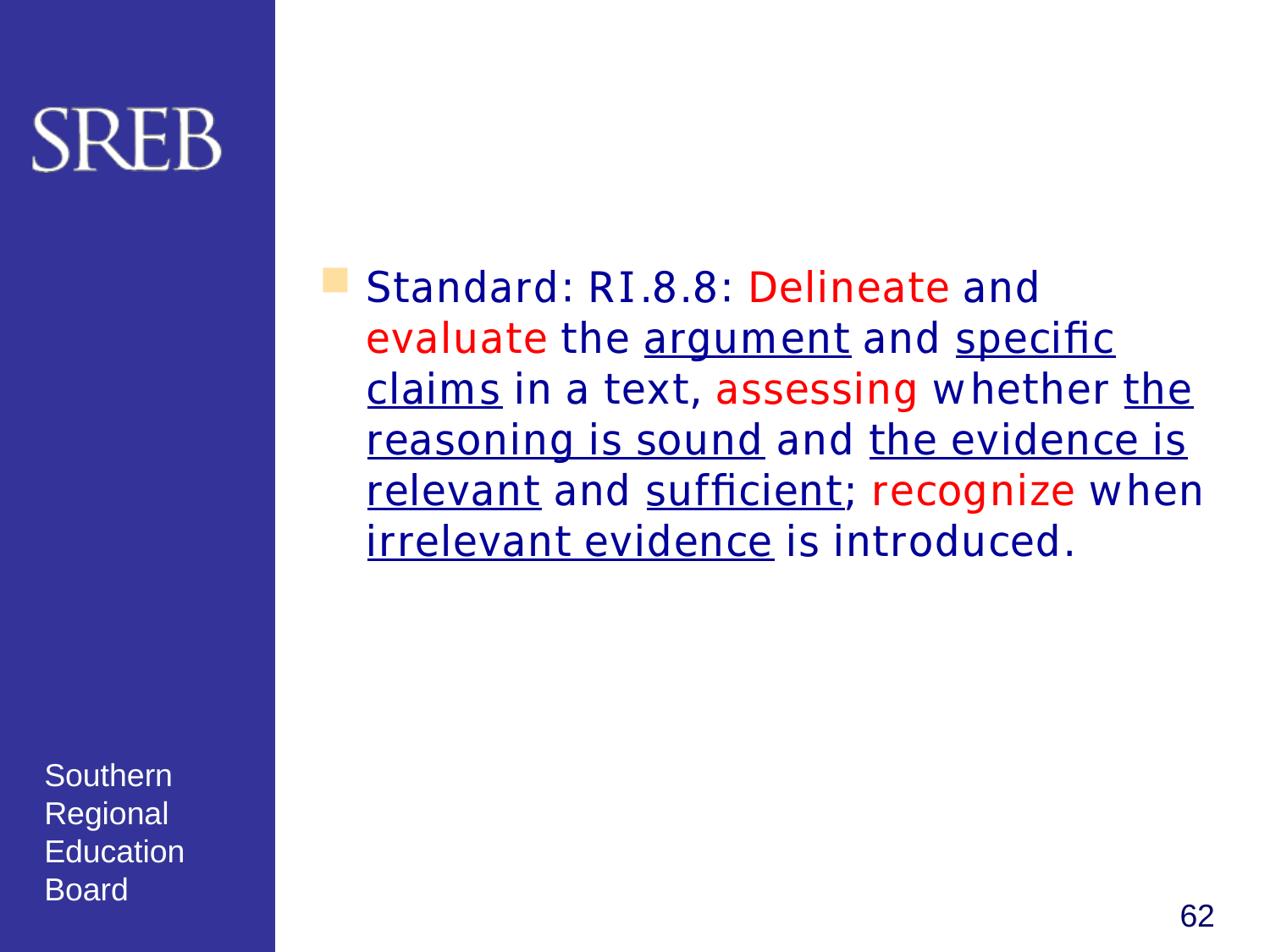

#
Standard: RI.8.8: Delineate and evaluate the argument and specific claims in a text, assessing whether the reasoning is sound and the evidence is relevant and sufficient; recognize when irrelevant evidence is introduced.

62